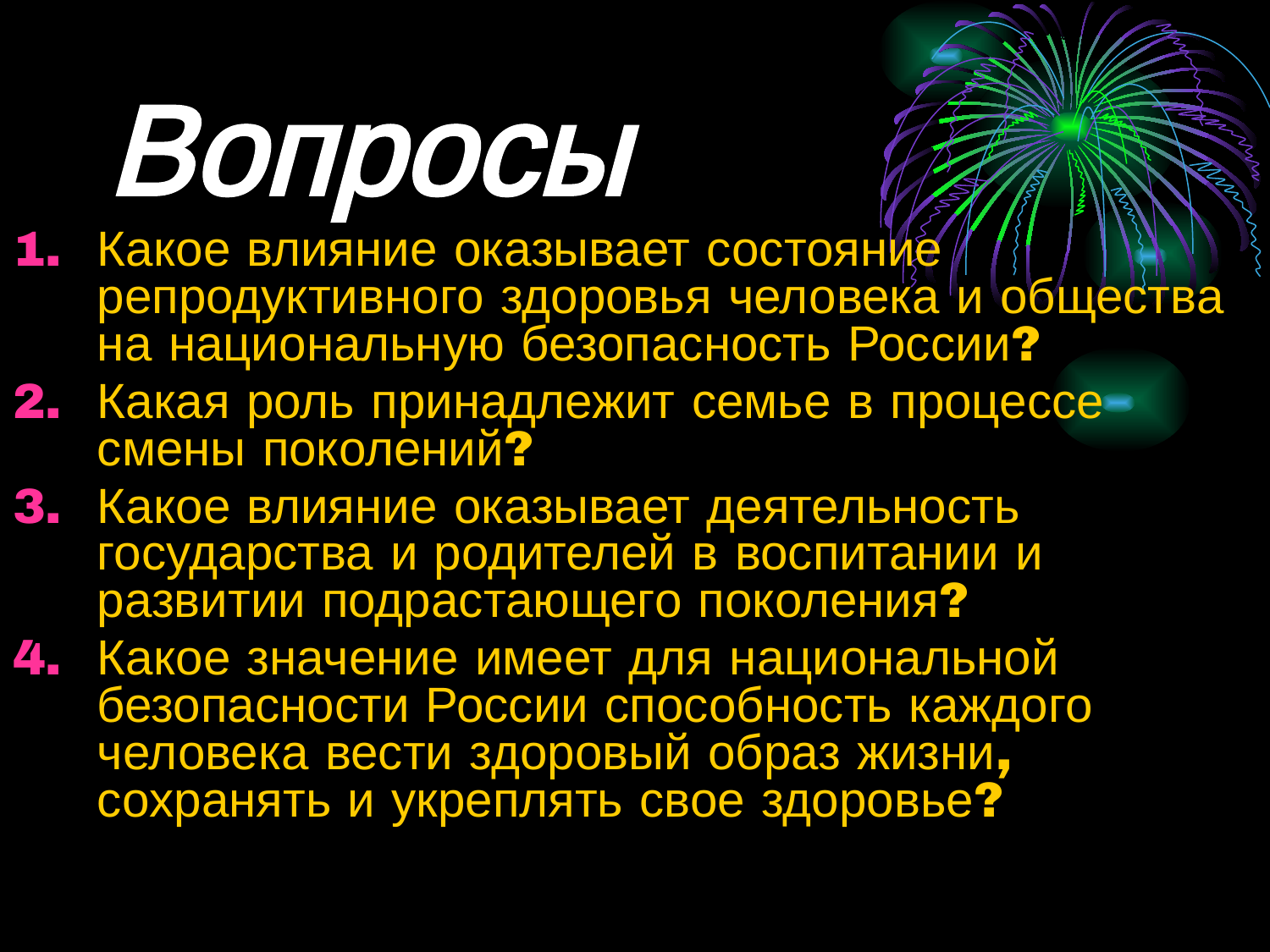

# Вопросы
Какое влияние оказывает состояние репродуктивного здоровья человека и общества на национальную безопасность России?
Какая роль принадлежит семье в процессе смены поколений?
Какое влияние оказывает деятельность государства и родителей в воспитании и развитии подрастающего поколения?
Какое значение имеет для национальной безопасности России способность каждого человека вести здоровый образ жизни, сохранять и укреплять свое здоровье?